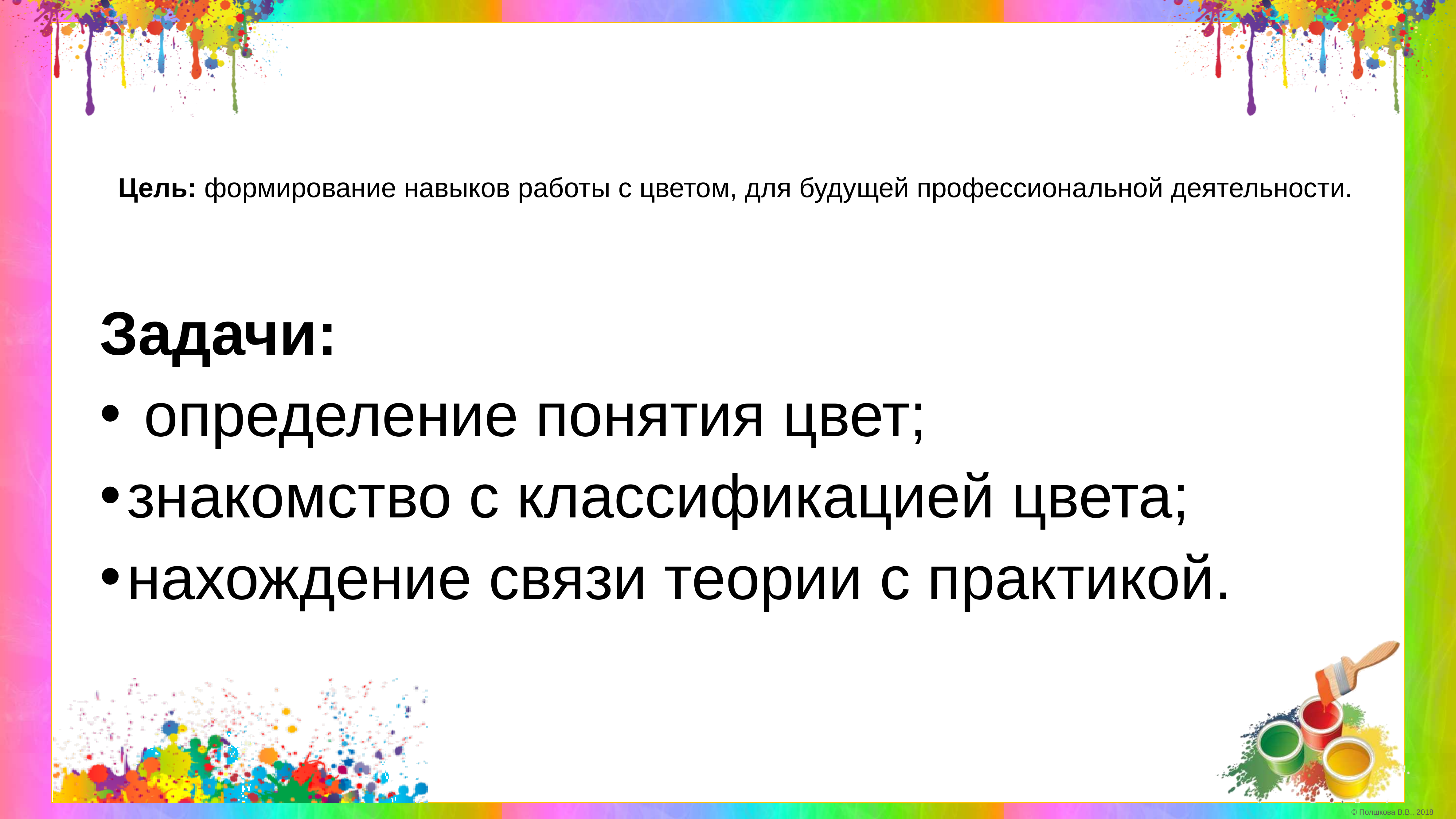

# Цель: формирование навыков работы с цветом, для будущей профессиональной деятельности.
Задачи:
 определение понятия цвет;
знакомство с классификацией цвета;
нахождение связи теории с практикой.